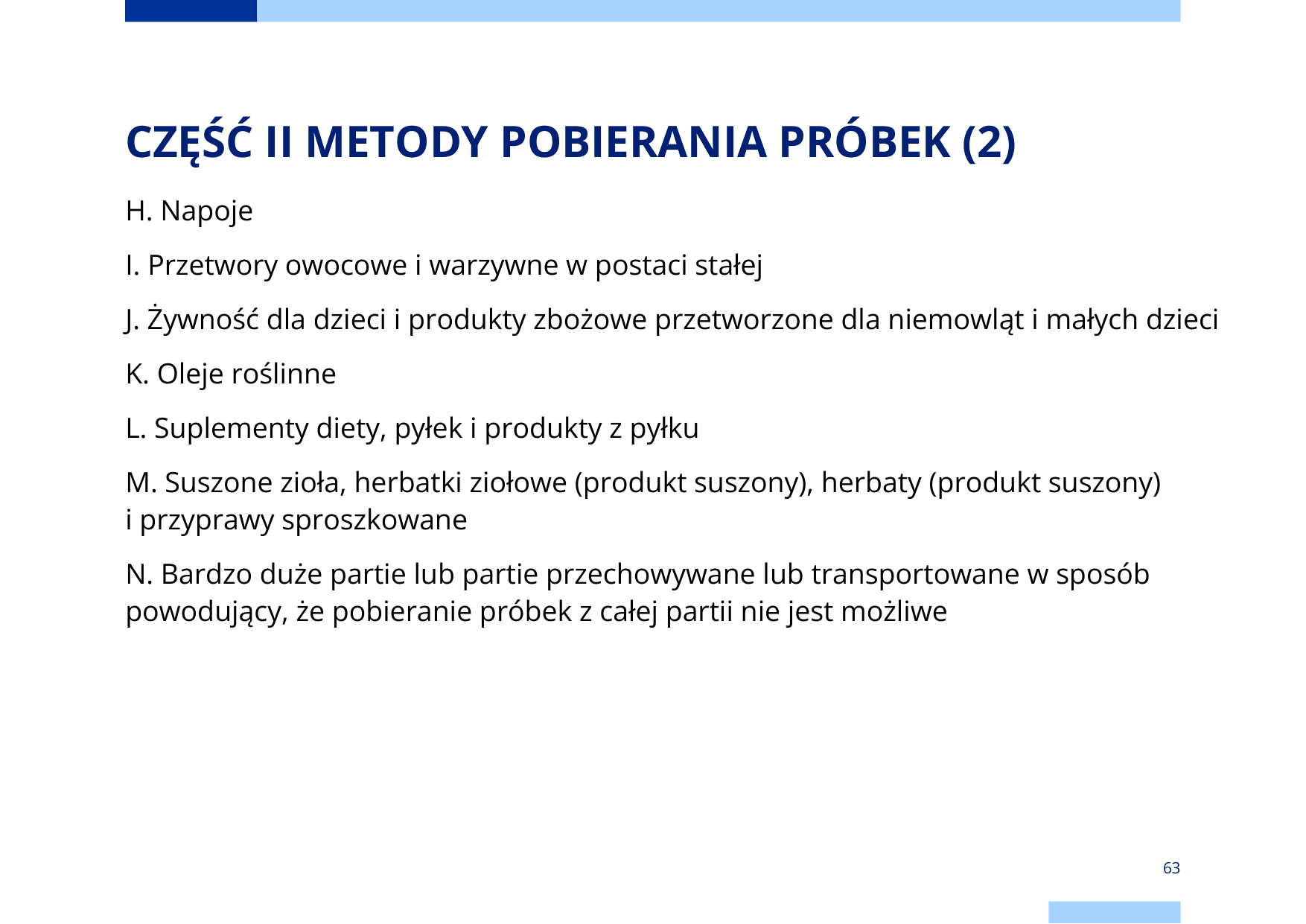

# CZĘŚĆ II METODY POBIERANIA PRÓBEK (2)
H. Napoje
I. Przetwory owocowe i warzywne w postaci stałej
J. Żywność dla dzieci i produkty zbożowe przetworzone dla niemowląt i małych dzieci
K. Oleje roślinne
L. Suplementy diety, pyłek i produkty z pyłku
M. Suszone zioła, herbatki ziołowe (produkt suszony), herbaty (produkt suszony) i przyprawy sproszkowane
N. Bardzo duże partie lub partie przechowywane lub transportowane w sposób powodujący, że pobieranie próbek z całej partii nie jest możliwe

63